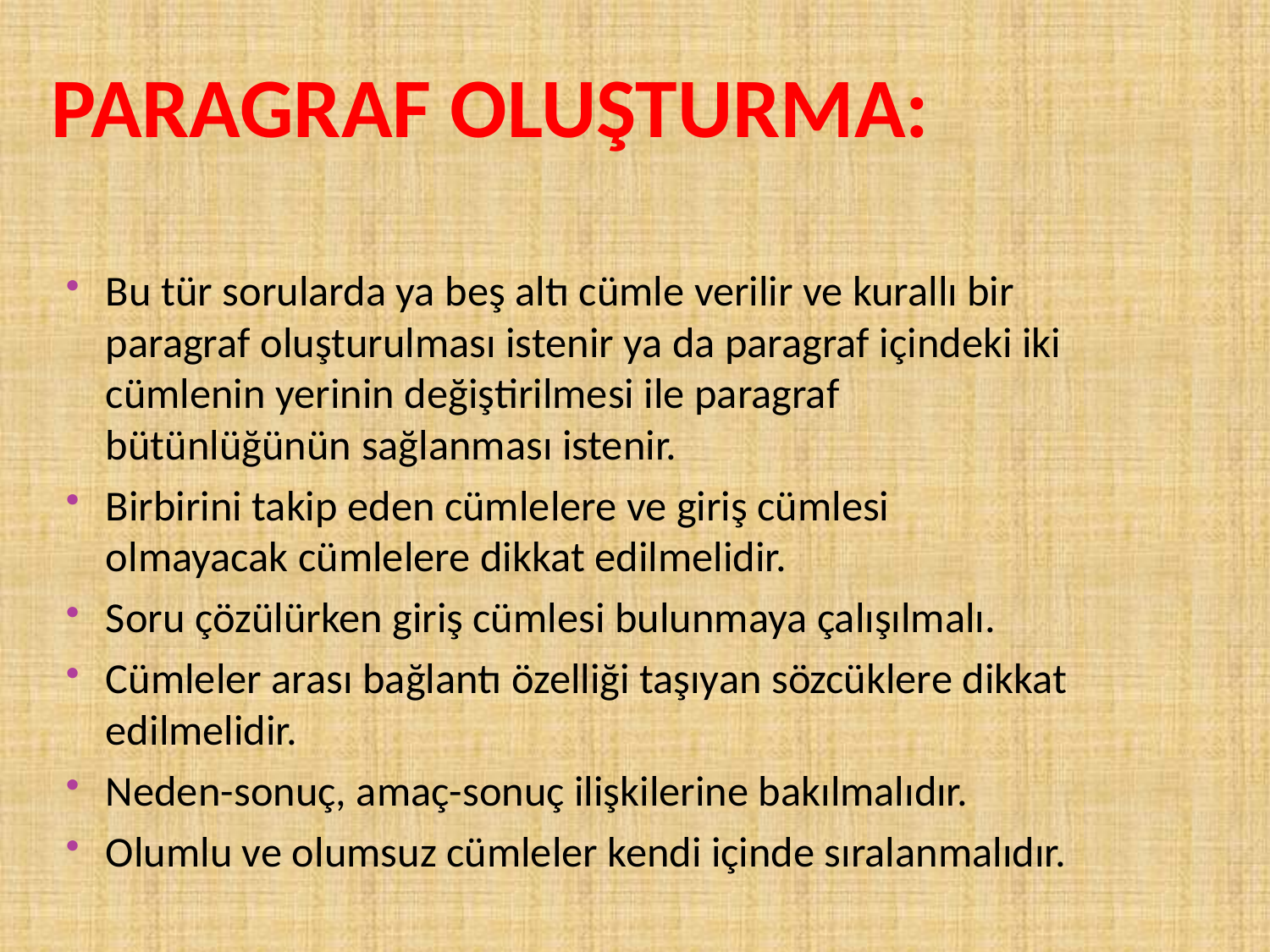

# PARAGRAF OLUŞTURMA:

Bu tür sorularda ya beş altı cümle verilir ve kurallı bir paragraf oluşturulması istenir ya da paragraf içindeki iki cümlenin yerinin değiştirilmesi ile paragraf bütünlüğünün sağlanması istenir.
Birbirini takip eden cümlelere ve giriş cümlesi olmayacak cümlelere dikkat edilmelidir.
Soru çözülürken giriş cümlesi bulunmaya çalışılmalı.
Cümleler arası bağlantı özelliği taşıyan sözcüklere dikkat edilmelidir.
Neden-sonuç, amaç-sonuç ilişkilerine bakılmalıdır.
Olumlu ve olumsuz cümleler kendi içinde sıralanmalıdır.